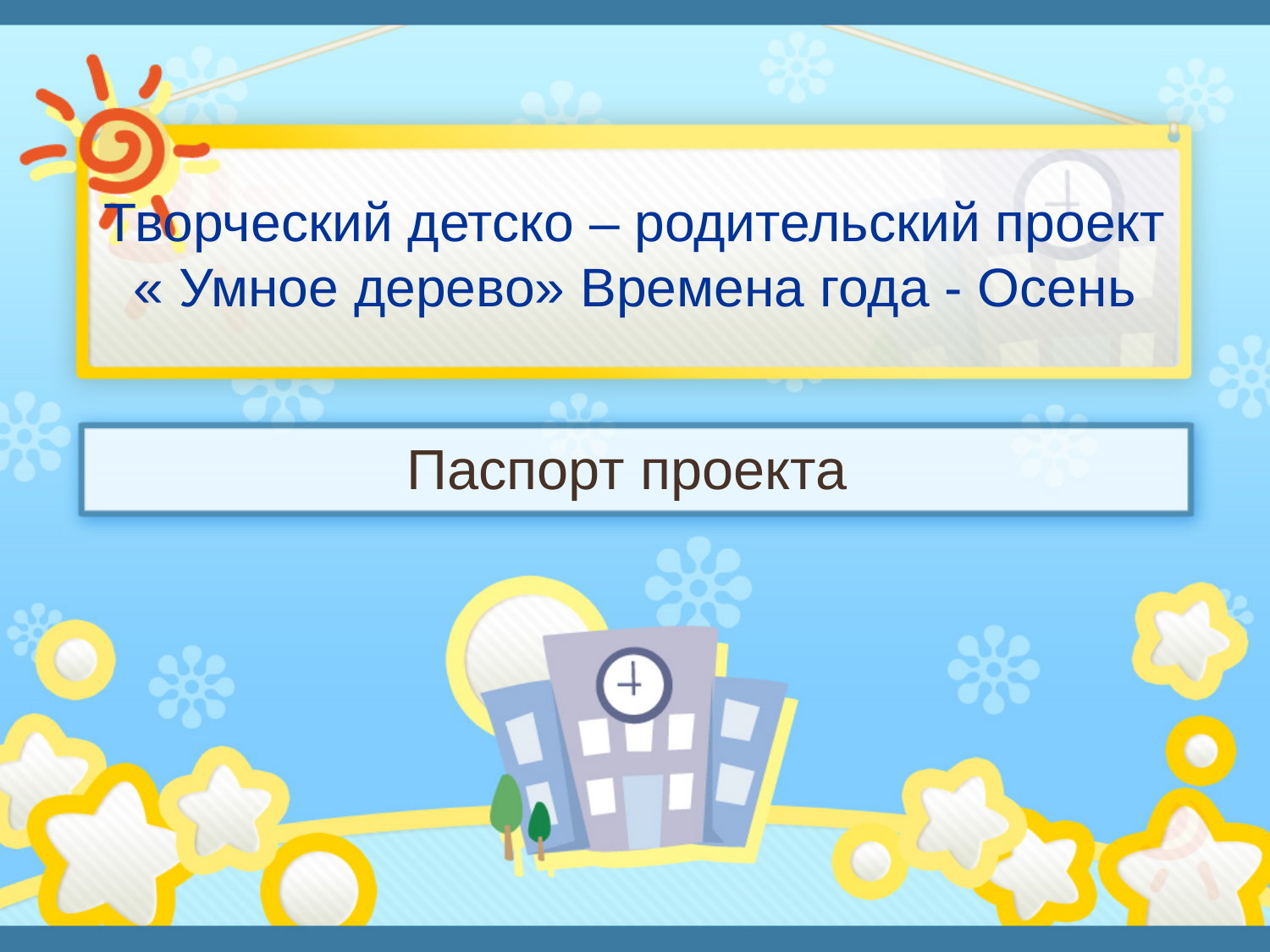

# Творческий детско – родительский проект « Умное дерево» Времена года - Осень
Паспорт проекта